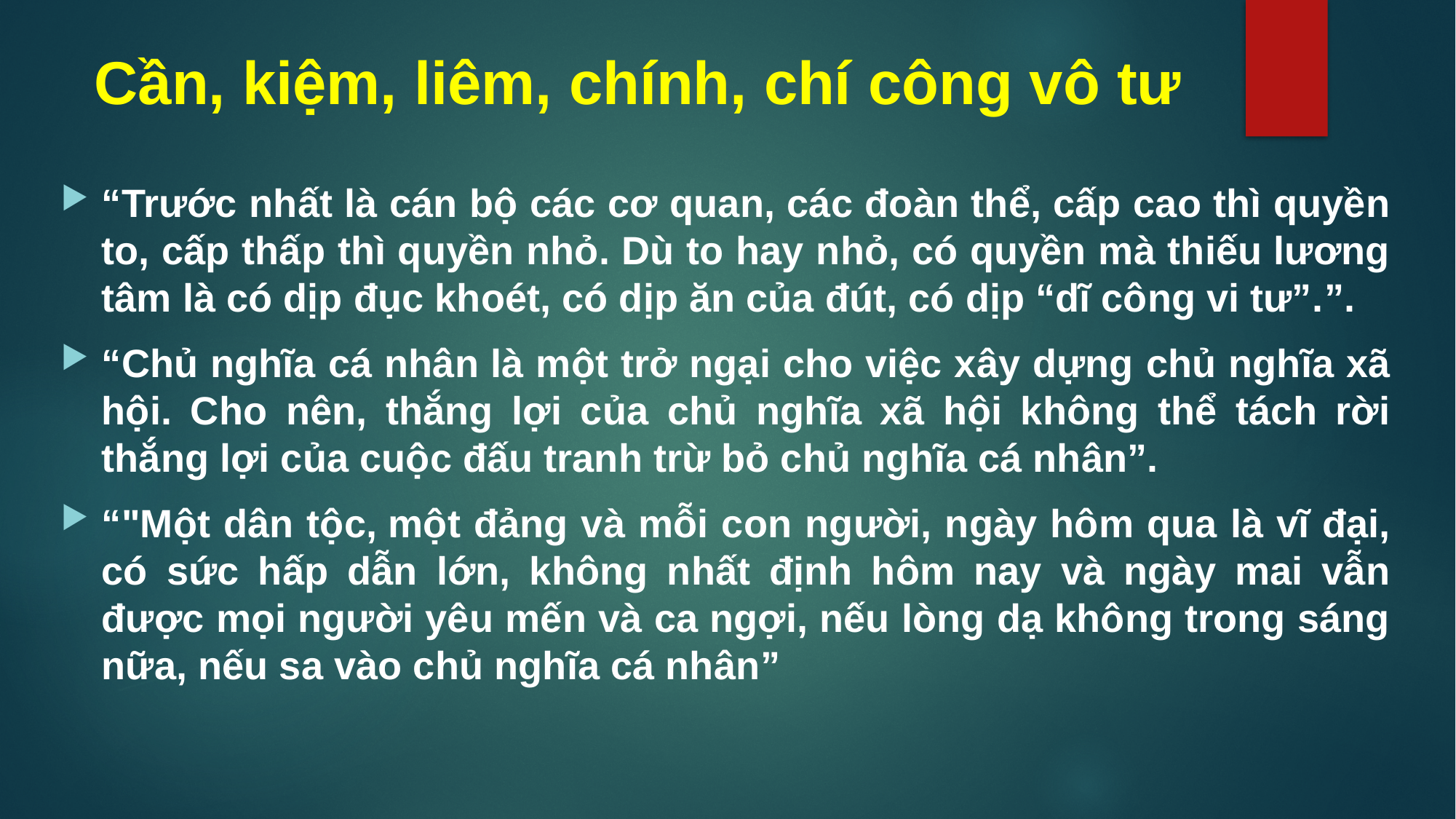

# Cần, kiệm, liêm, chính, chí công vô tư
“Trước nhất là cán bộ các cơ quan, các đoàn thể, cấp cao thì quyền to, cấp thấp thì quyền nhỏ. Dù to hay nhỏ, có quyền mà thiếu lương tâm là có dịp đục khoét, có dịp ăn của đút, có dịp “dĩ công vi tư”.”.
“Chủ nghĩa cá nhân là một trở ngại cho việc xây dựng chủ nghĩa xã hội. Cho nên, thắng lợi của chủ nghĩa xã hội không thể tách rời thắng lợi của cuộc đấu tranh trừ bỏ chủ nghĩa cá nhân”.
“"Một dân tộc, một đảng và mỗi con người, ngày hôm qua là vĩ đại, có sức hấp dẫn lớn, không nhất định hôm nay và ngày mai vẫn được mọi người yêu mến và ca ngợi, nếu lòng dạ không trong sáng nữa, nếu sa vào chủ nghĩa cá nhân”